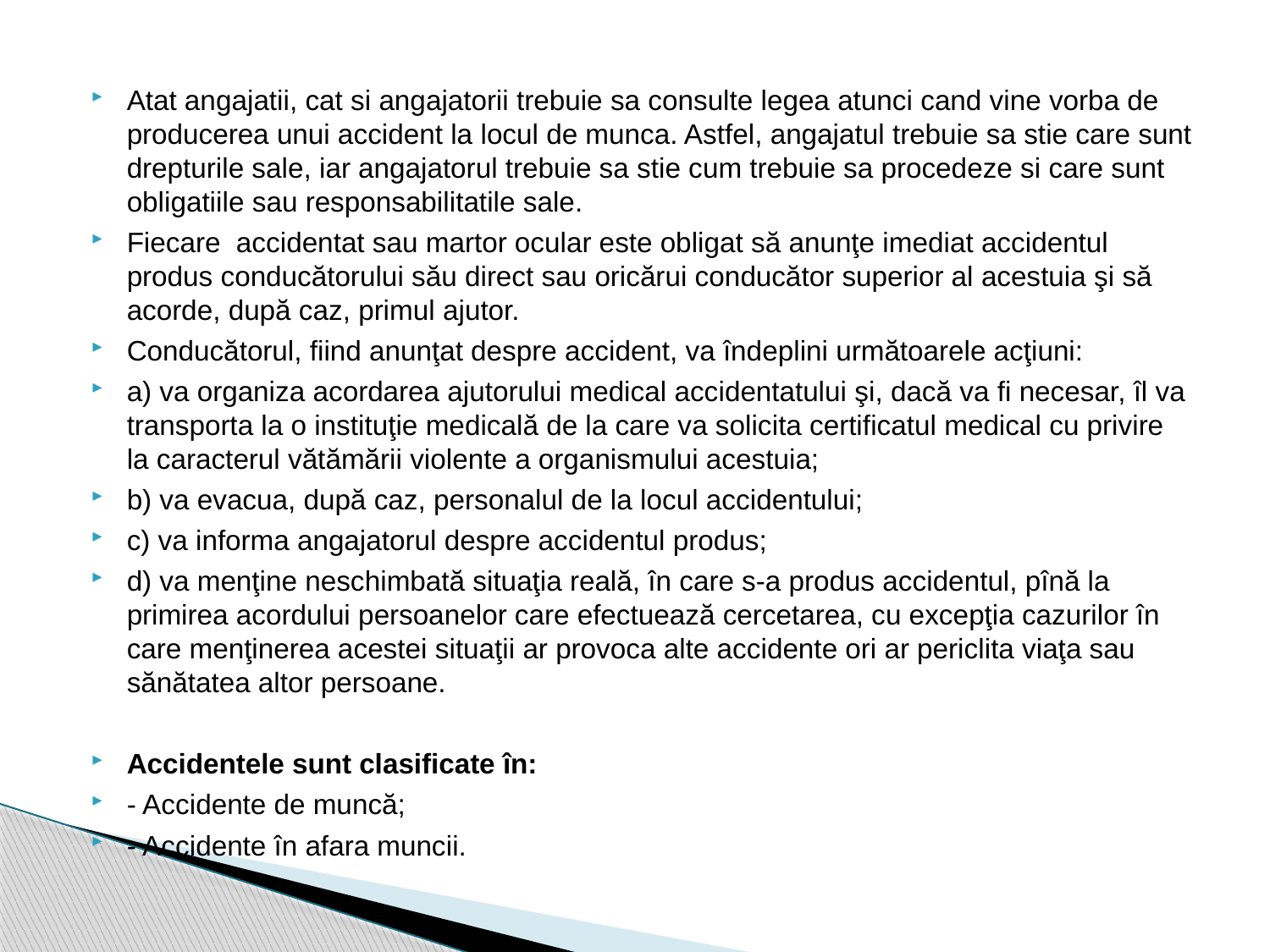

Atat angajatii, cat si angajatorii trebuie sa consulte legea atunci cand vine vorba de producerea unui accident la locul de munca. Astfel, angajatul trebuie sa stie care sunt drepturile sale, iar angajatorul trebuie sa stie cum trebuie sa procedeze si care sunt obligatiile sau responsabilitatile sale.
Fiecare  accidentat sau martor ocular este obligat să anunţe imediat accidentul produs conducătorului său direct sau oricărui conducător superior al acestuia şi să acorde, după caz, primul ajutor.
Conducătorul, fiind anunţat despre accident, va îndeplini următoarele acţiuni:
a) va organiza acordarea ajutorului medical accidentatului şi, dacă va fi necesar, îl va transporta la o instituţie medicală de la care va solicita certificatul medical cu privire la caracterul vătămării violente a organismului acestuia;
b) va evacua, după caz, personalul de la locul accidentului;
c) va informa angajatorul despre accidentul produs;
d) va menţine neschimbată situaţia reală, în care s-a produs accidentul, pînă la primirea acordului persoanelor care efectuează cercetarea, cu excepţia cazurilor în care menţinerea acestei situaţii ar provoca alte accidente ori ar periclita viaţa sau sănătatea altor persoane.

Accidentele sunt clasificate în:
- Accidente de muncă;
- Accidente în afara muncii.